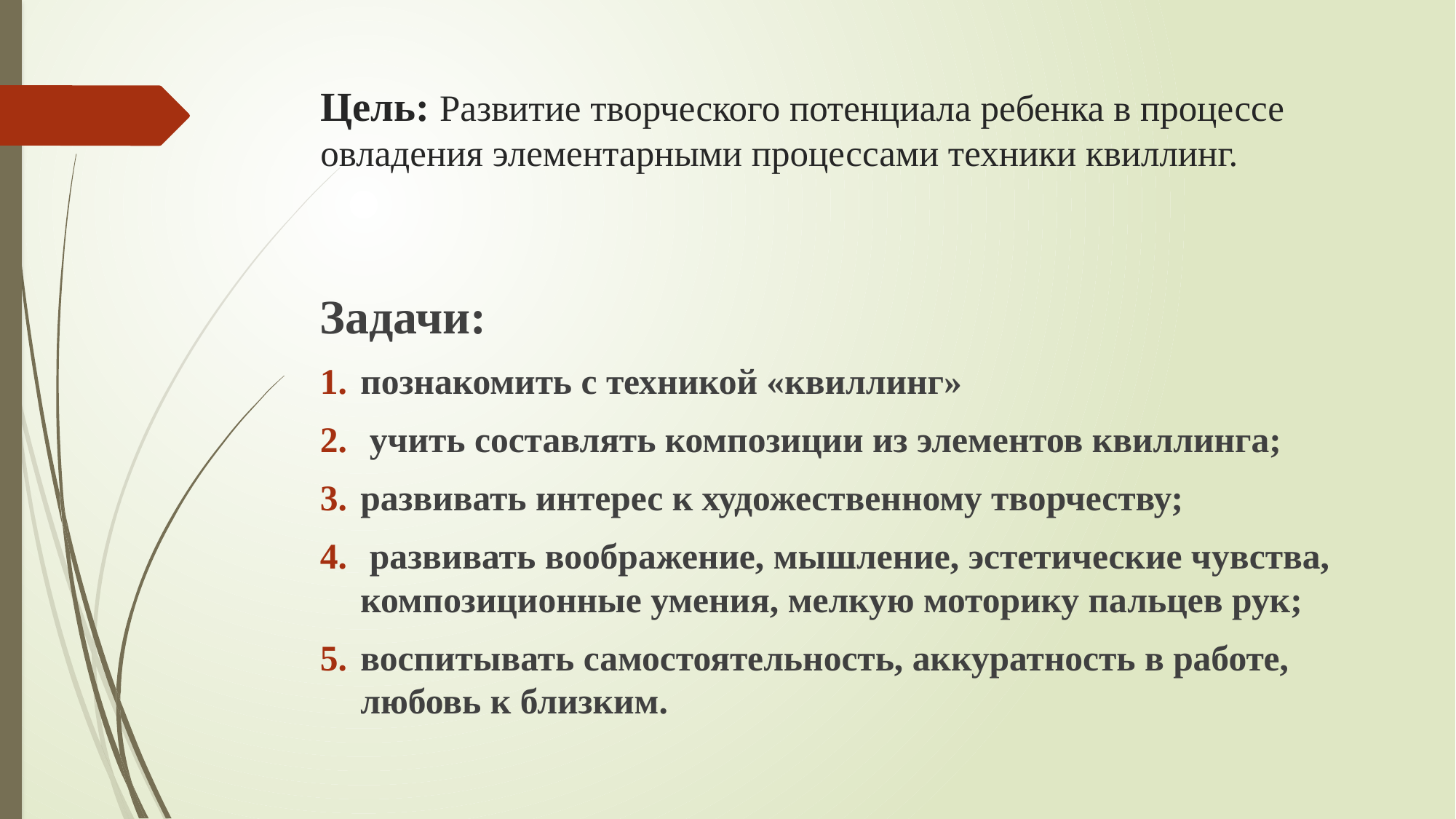

# Цель: Развитие творческого потенциала ребенка в процессе овладения элементарными процессами техники квиллинг.
Задачи:
познакомить с техникой «квиллинг»
 учить составлять композиции из элементов квиллинга;
развивать интерес к художественному творчеству;
 развивать воображение, мышление, эстетические чувства, композиционные умения, мелкую моторику пальцев рук;
воспитывать самостоятельность, аккуратность в работе, любовь к близким.